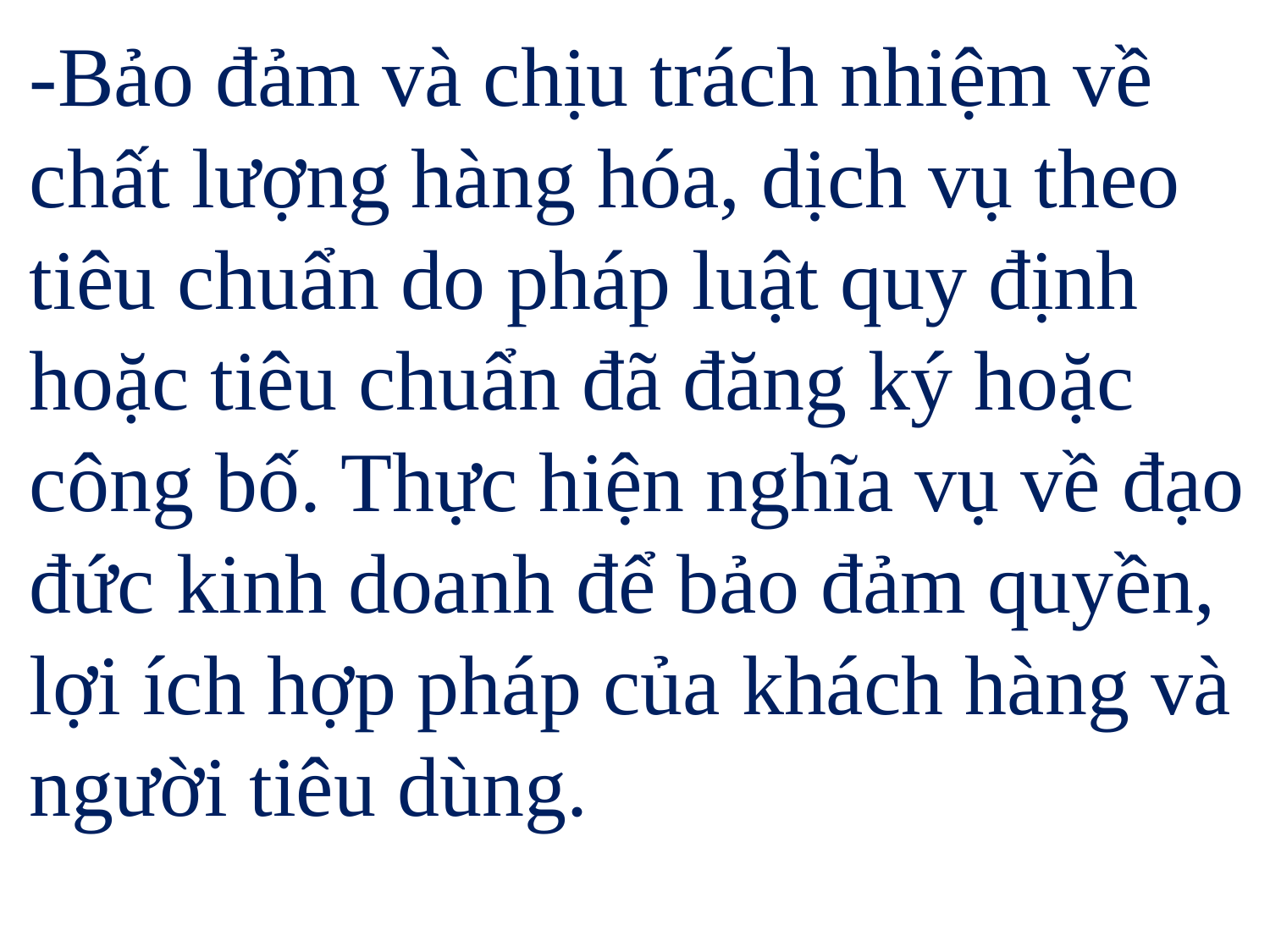

-Bảo đảm và chịu trách nhiệm về chất lượng hàng hóa, dịch vụ theo tiêu chuẩn do pháp luật quy định hoặc tiêu chuẩn đã đăng ký hoặc công bố. Thực hiện nghĩa vụ về đạo đức kinh doanh để bảo đảm quyền, lợi ích hợp pháp của khách hàng và người tiêu dùng.